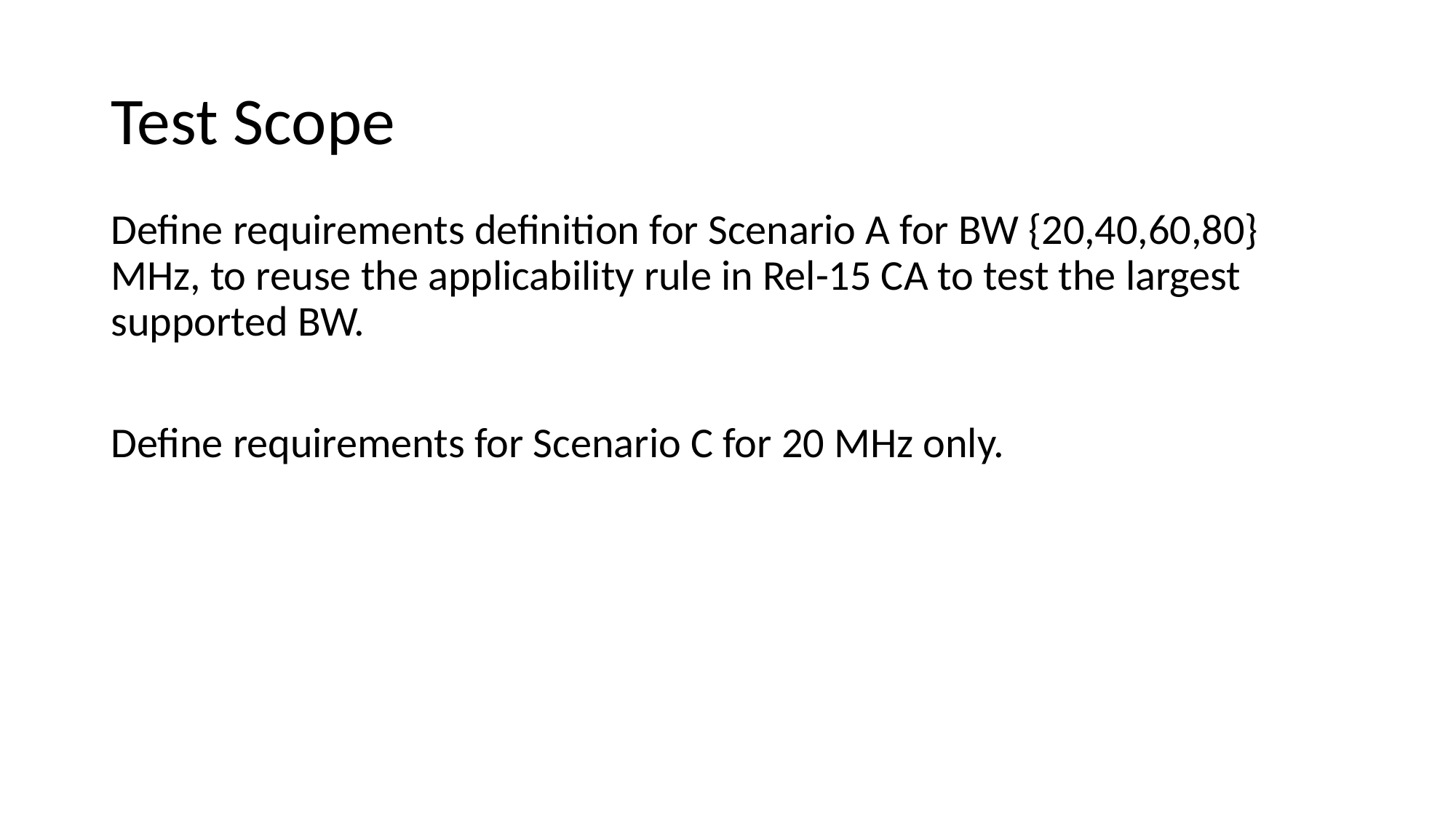

# Test Scope
Define requirements definition for Scenario A for BW {20,40,60,80} MHz, to reuse the applicability rule in Rel-15 CA to test the largest supported BW.

Define requirements for Scenario C for 20 MHz only.